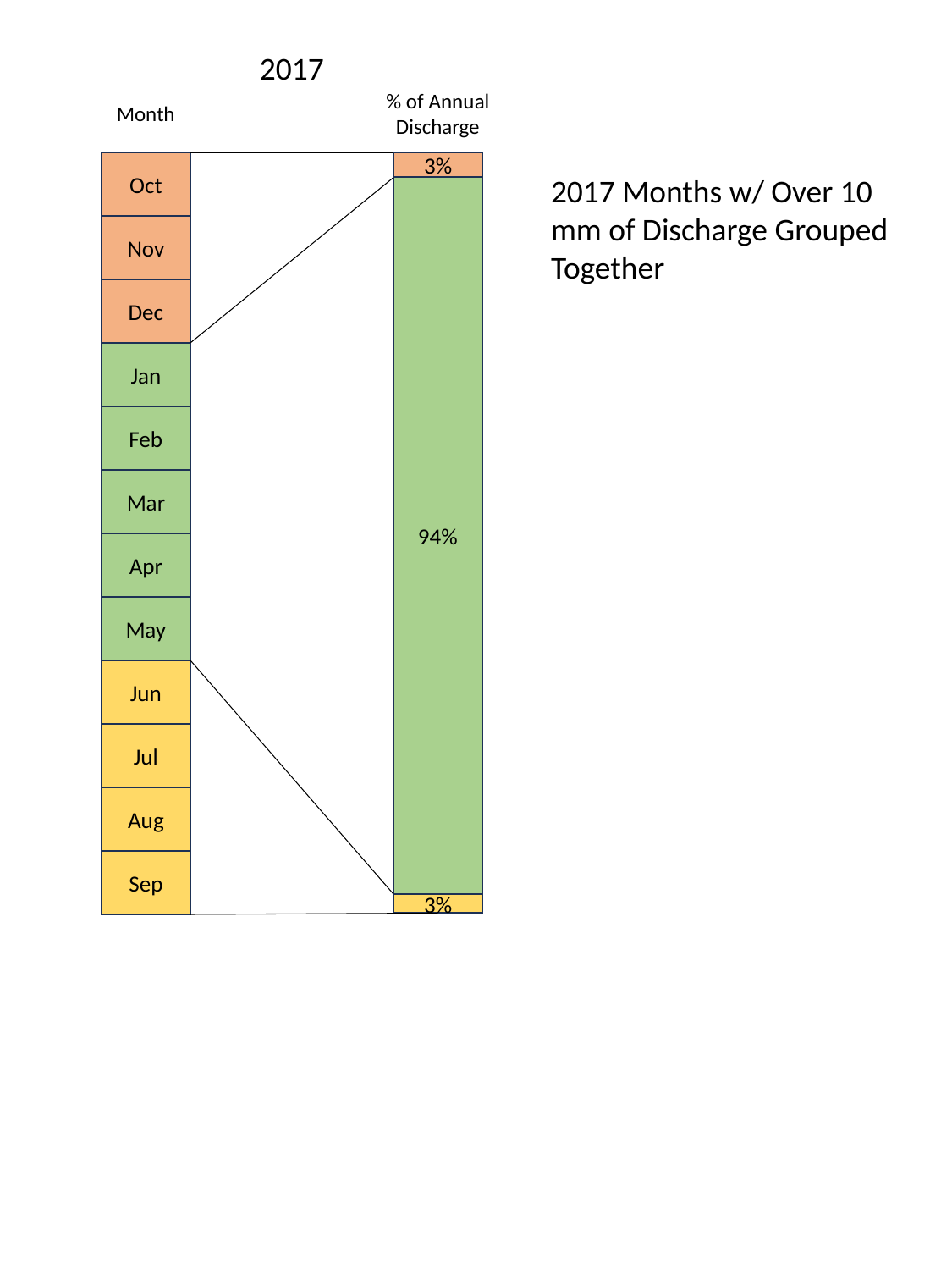

2017
% of Annual Discharge
Month
Oct
3%
2017 Months w/ Over 10 mm of Discharge Grouped Together
94%
Nov
Dec
Jan
Feb
Mar
Apr
May
Jun
Jul
Aug
Sep
3%